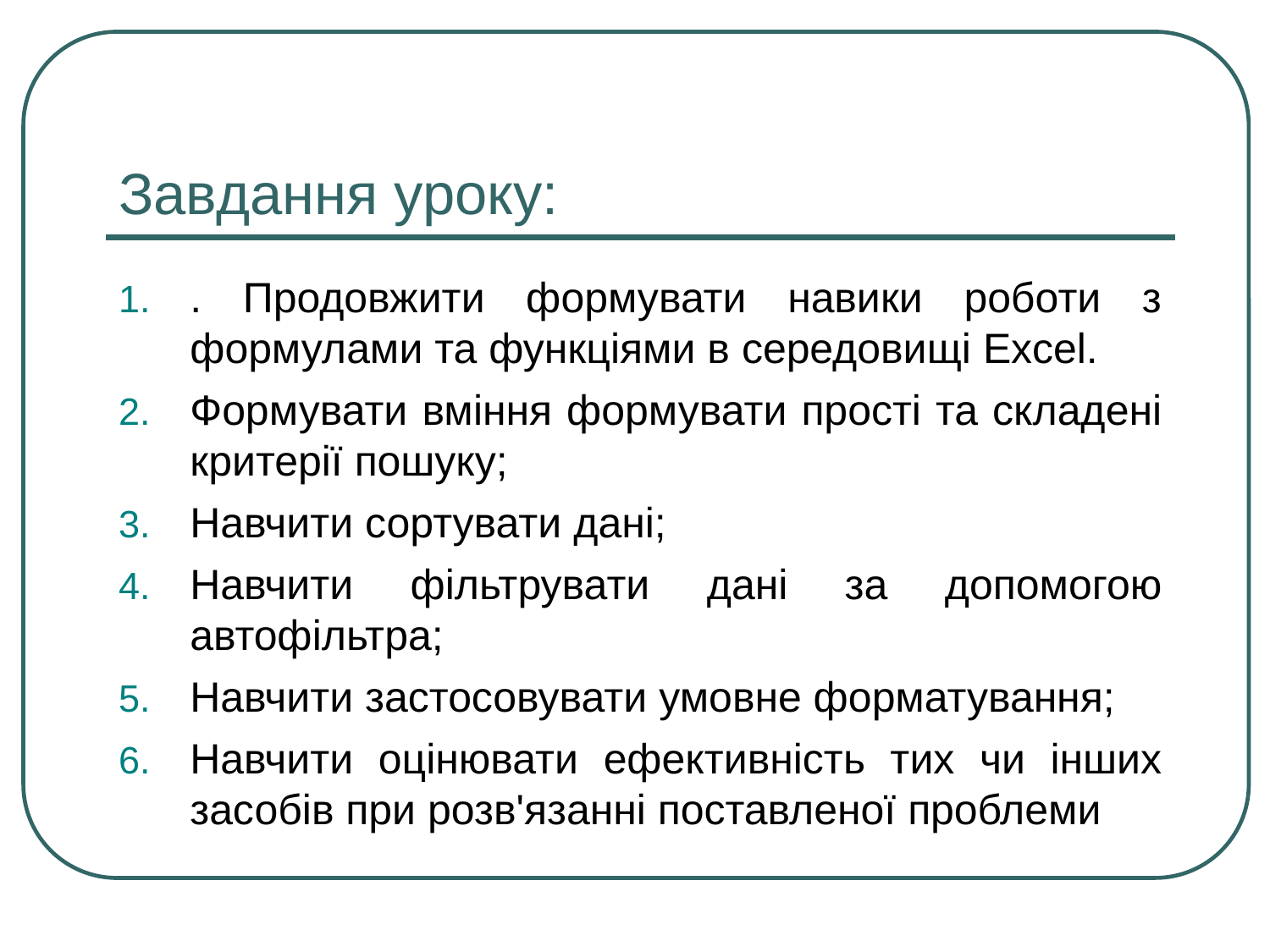

# Завдання уроку:
. Продовжити формувати навики роботи з формулами та функціями в середовищі Excel.
Формувати вміння формувати прості та складені критерії пошуку;
Навчити сортувати дані;
Навчити фільтрувати дані за допомогою автофільтра;
Навчити застосовувати умовне форматування;
Навчити оцінювати ефективність тих чи інших засобів при розв'язанні поставленої проблеми